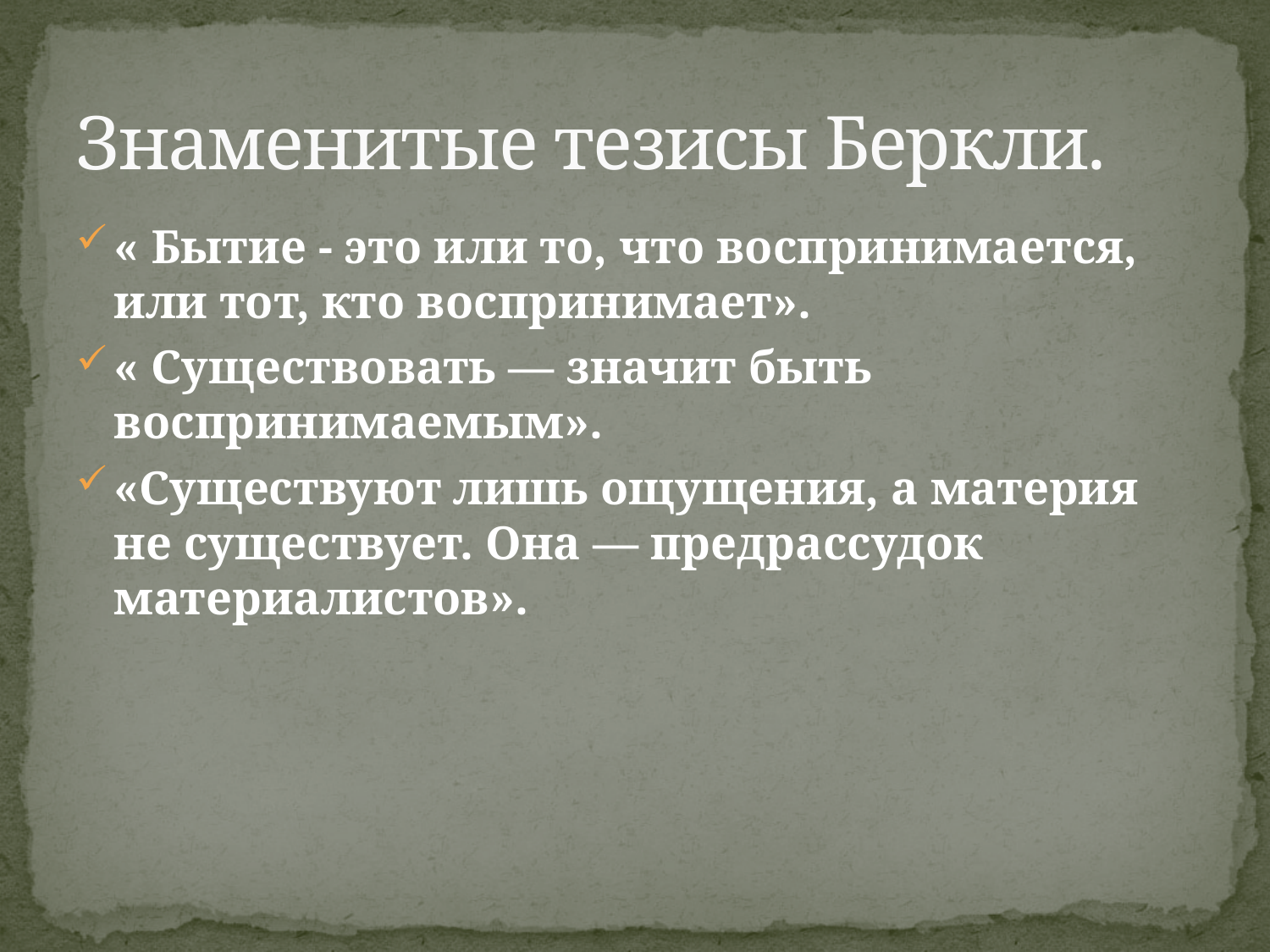

# Знаменитые тезисы Беркли.
« Бытие - это или то, что воспринимается, или тот, кто воспринимает».
« Существовать — значит быть воспринимаемым».
«Существуют лишь ощущения, а материя не существует. Она — предрассудок материалистов».